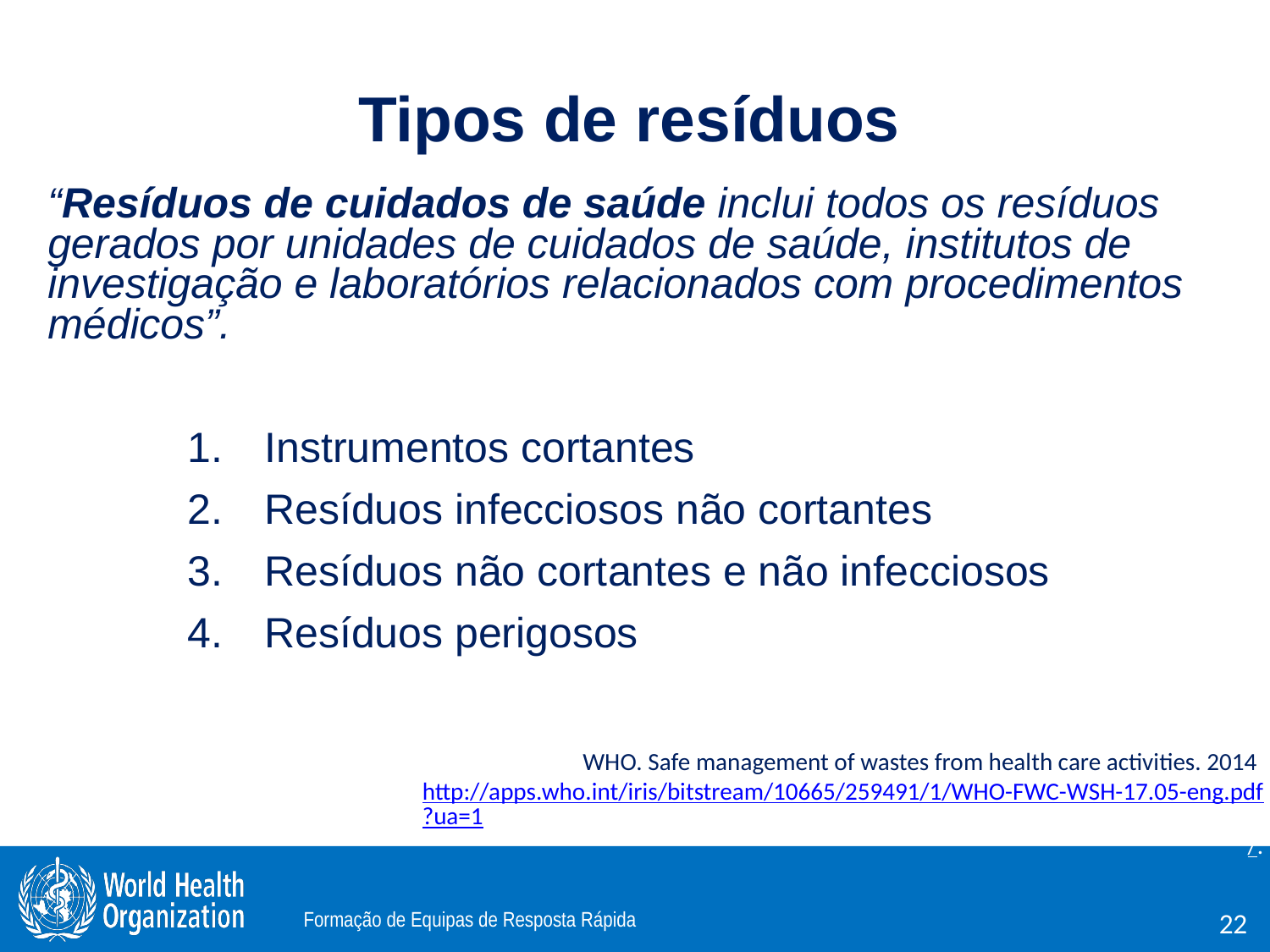

Tipos de resíduos
“Resíduos de cuidados de saúde inclui todos os resíduos gerados por unidades de cuidados de saúde, institutos de investigação e laboratórios relacionados com procedimentos médicos”.

Instrumentos cortantes
Resíduos infecciosos não cortantes
Resíduos não cortantes e não infecciosos
Resíduos perigosos
WHO. Safe management of wastes from health care activities. 2014. http://apps.who.int/iris/bitstream/10665/259491/1/WHO-FWC-WSH-17.05-eng.pdf?ua=1/.